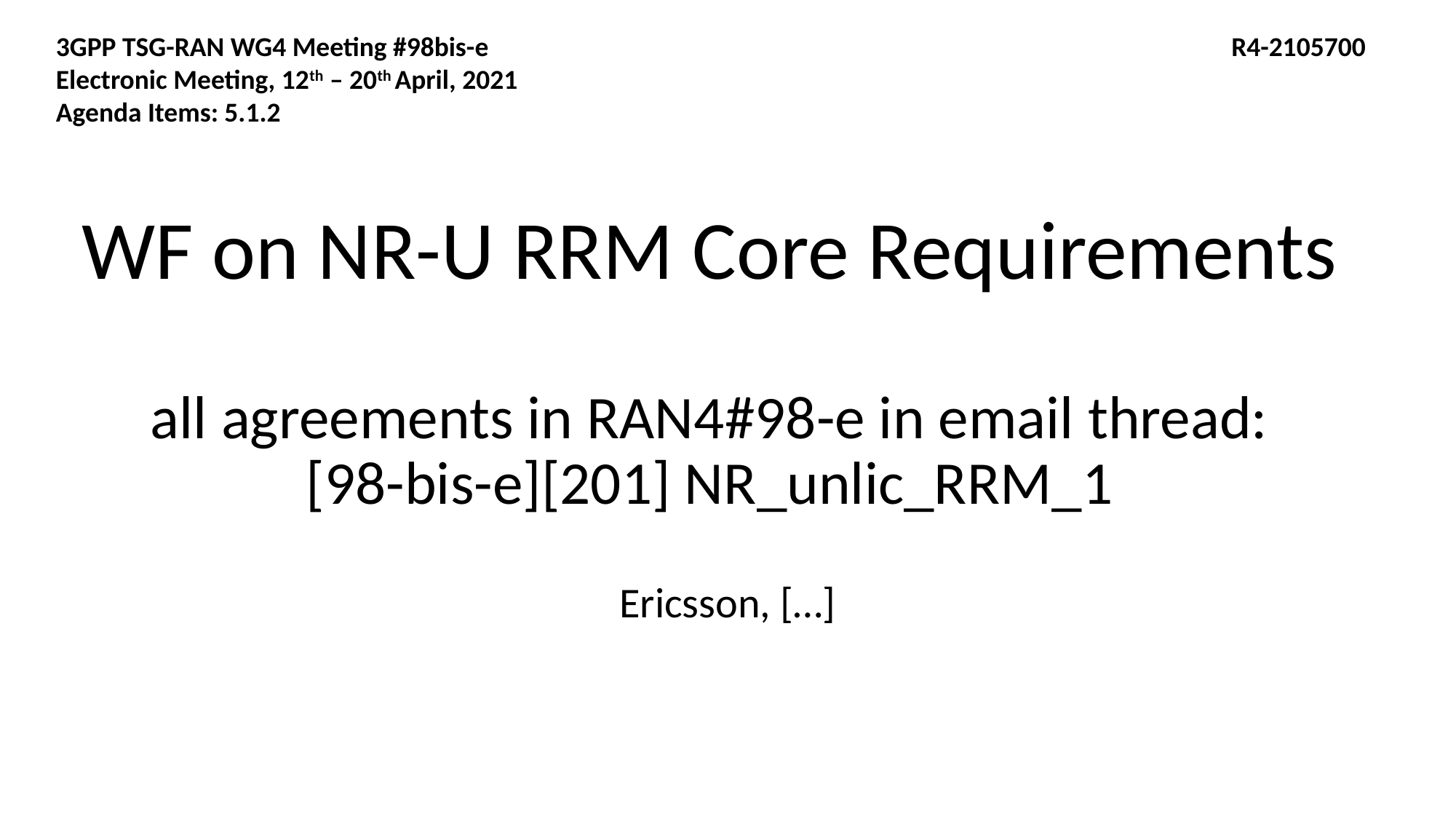

3GPP TSG-RAN WG4 Meeting #98bis-e                                                                                                                        R4-2105700
Electronic Meeting, 12th – 20th April, 2021
Agenda Items: 5.1.2
# WF on NR-U RRM Core Requirements all agreements in RAN4#98-e in email thread: [98-bis-e][201] NR_unlic_RRM_1
Ericsson, […]